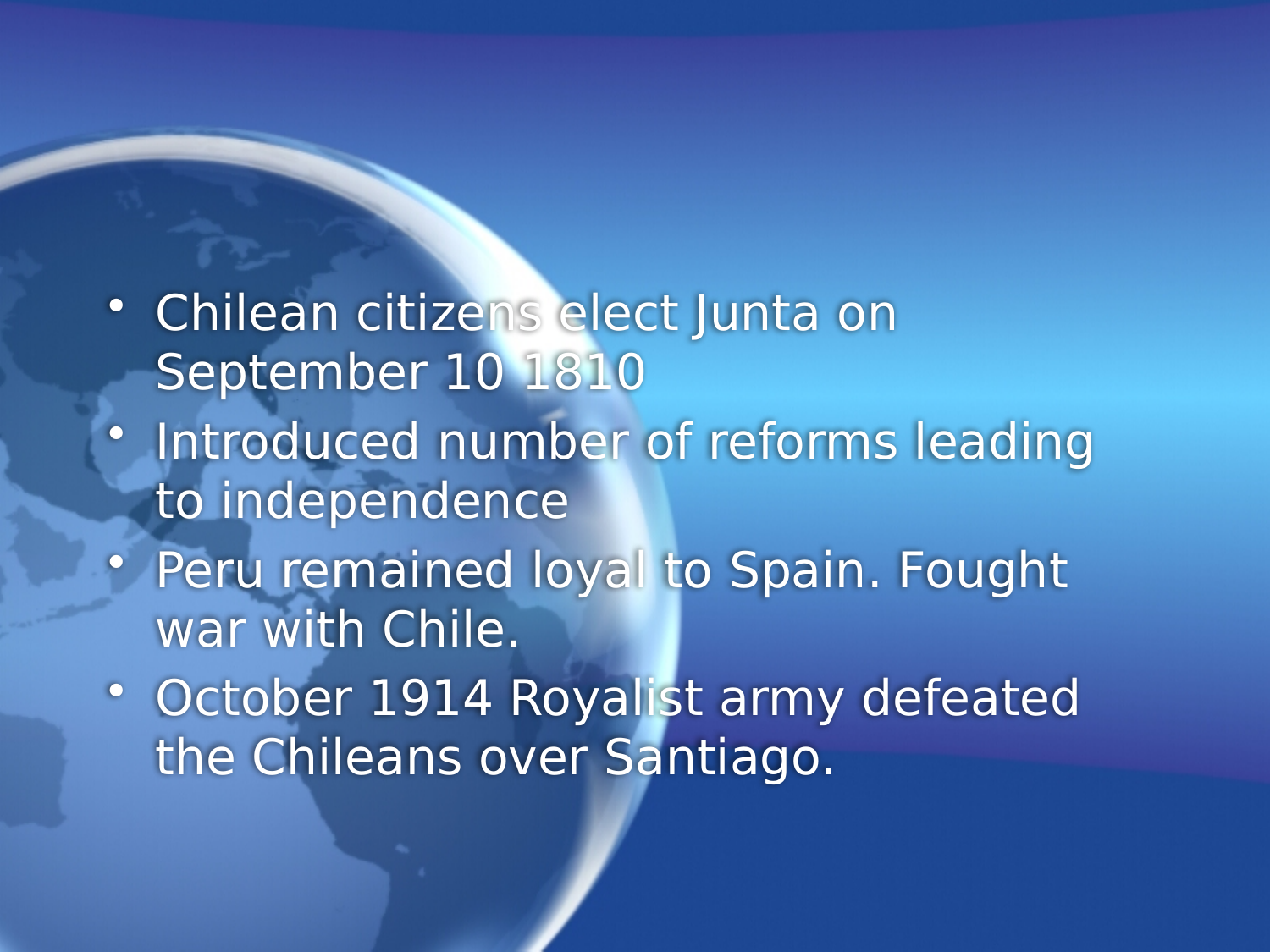

#
Chilean citizens elect Junta on September 10 1810
Introduced number of reforms leading to independence
Peru remained loyal to Spain. Fought war with Chile.
October 1914 Royalist army defeated the Chileans over Santiago.